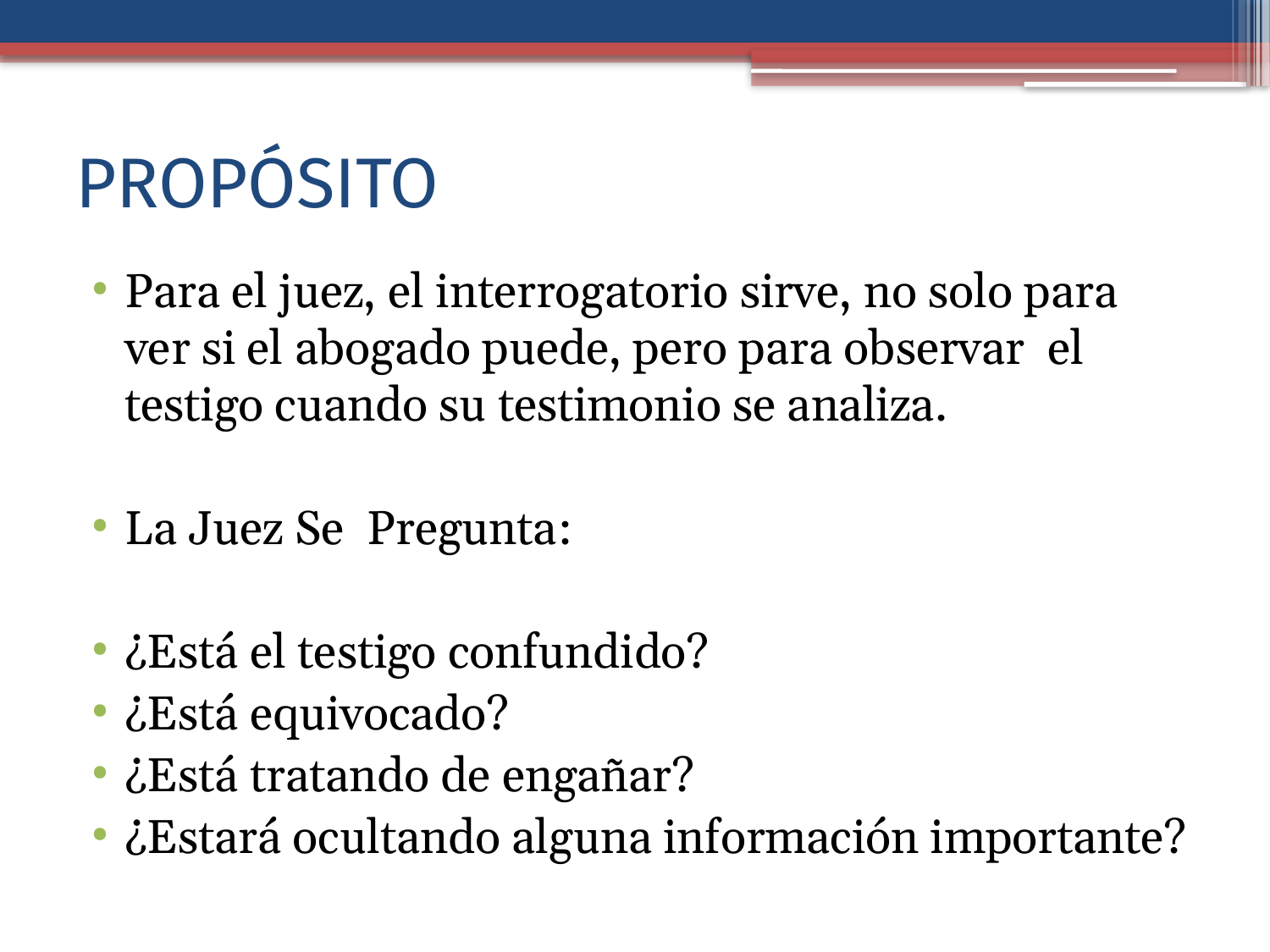

# PROPÓSITO
Para el juez, el interrogatorio sirve, no solo para ver si el abogado puede, pero para observar  el testigo cuando su testimonio se analiza.

La Juez Se  Pregunta:

¿Está el testigo confundido?
¿Está equivocado?
¿Está tratando de engañar?
¿Estará ocultando alguna información importante?